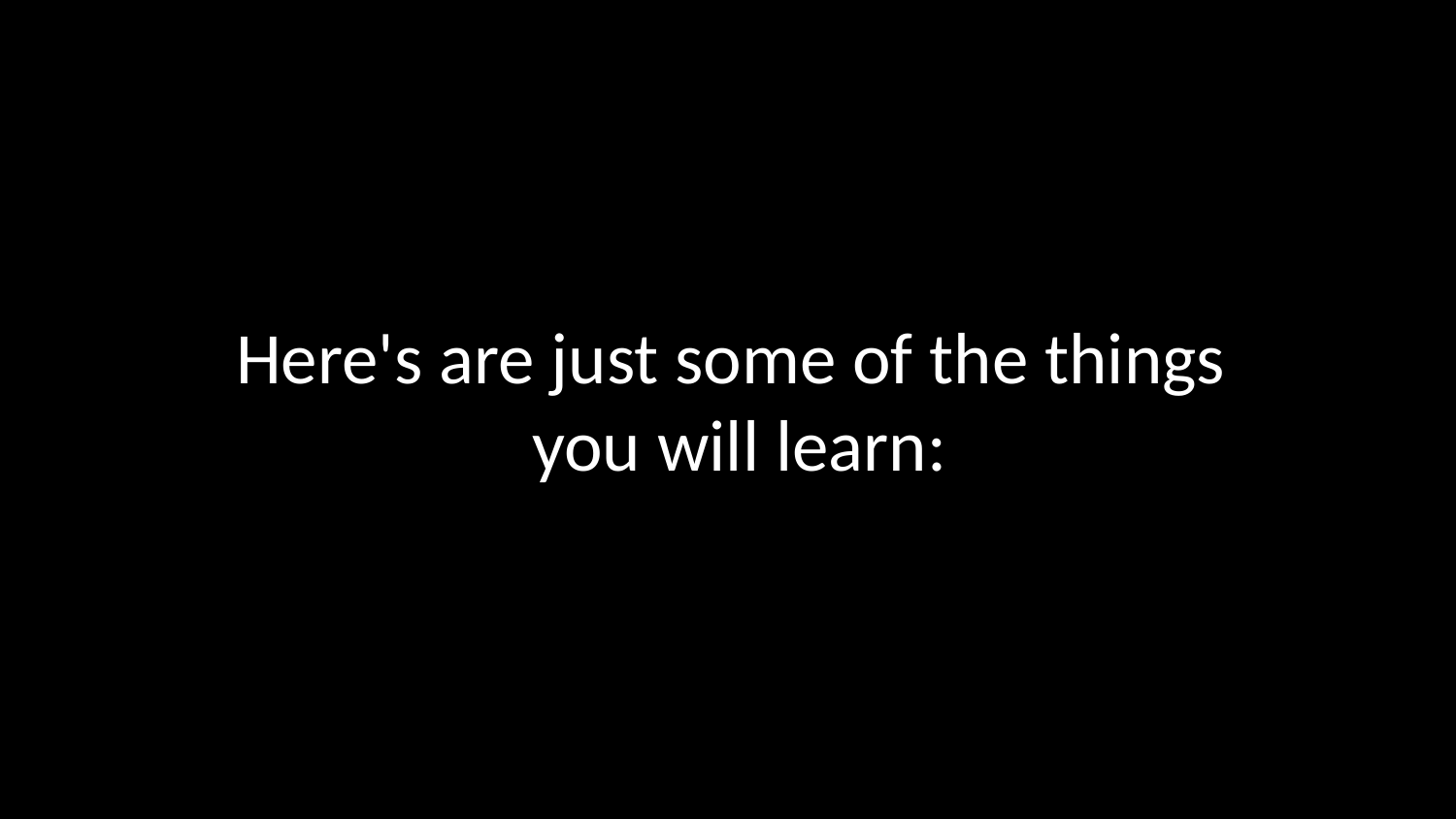

# Here's are just some of the things you will learn: